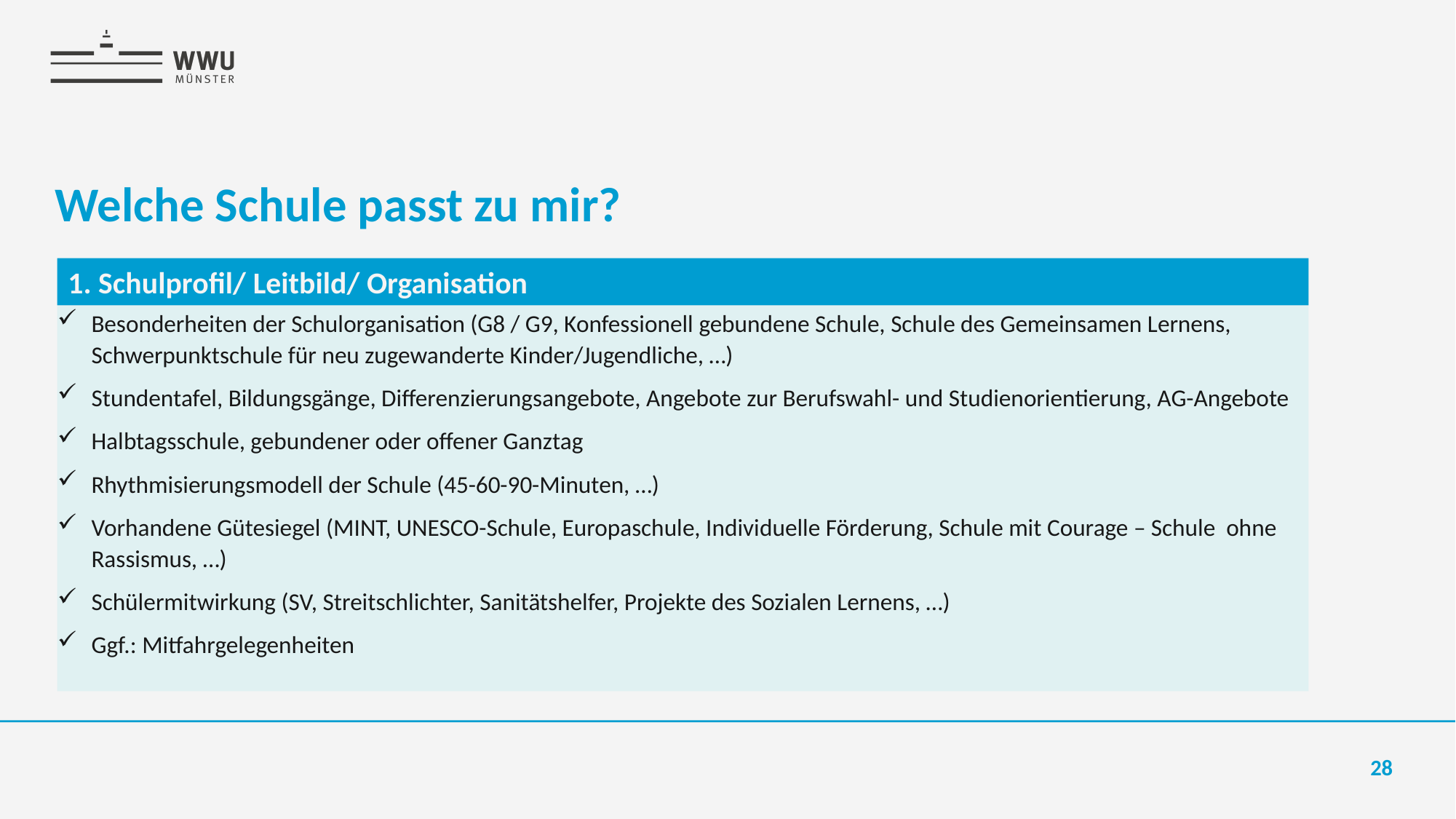

# Welche Schule passt zu mir?
1. Schulprofil/ Leitbild/ Organisation
Besonderheiten der Schulorganisation (G8 / G9, Konfessionell gebundene Schule, Schule des Gemeinsamen Lernens, Schwerpunktschule für neu zugewanderte Kinder/Jugendliche, …)
Stundentafel, Bildungsgänge, Differenzierungsangebote, Angebote zur Berufswahl- und Studienorientierung, AG-Angebote
Halbtagsschule, gebundener oder offener Ganztag
Rhythmisierungsmodell der Schule (45-60-90-Minuten, …)
Vorhandene Gütesiegel (MINT, UNESCO-Schule, Europaschule, Individuelle Förderung, Schule mit Courage – Schule  ohne Rassismus, …)
Schülermitwirkung (SV, Streitschlichter, Sanitätshelfer, Projekte des Sozialen Lernens, …)
Ggf.: Mitfahrgelegenheiten

28